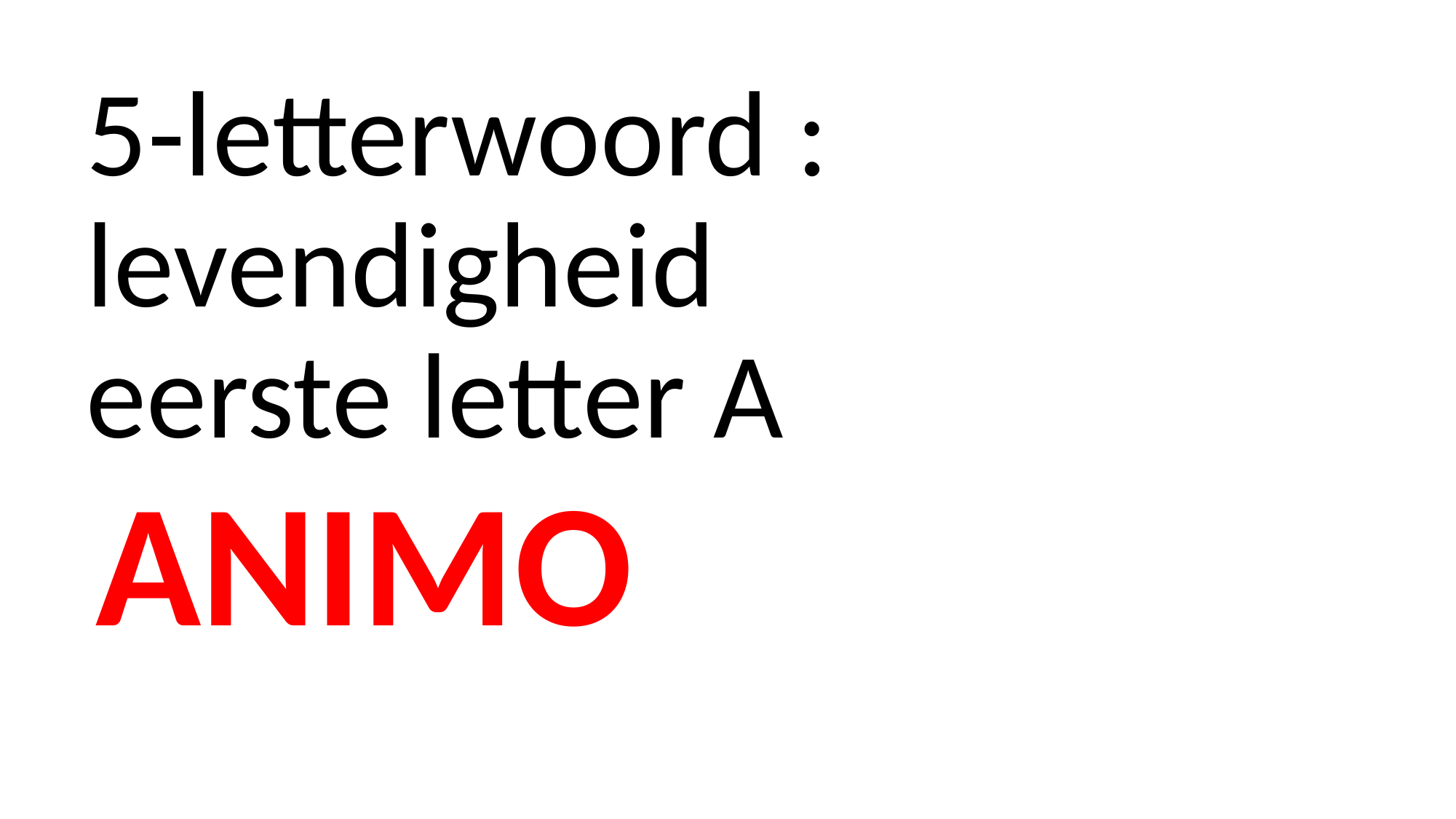

# 5-letterwoord : levendigheid eerste letter A
ANIMO